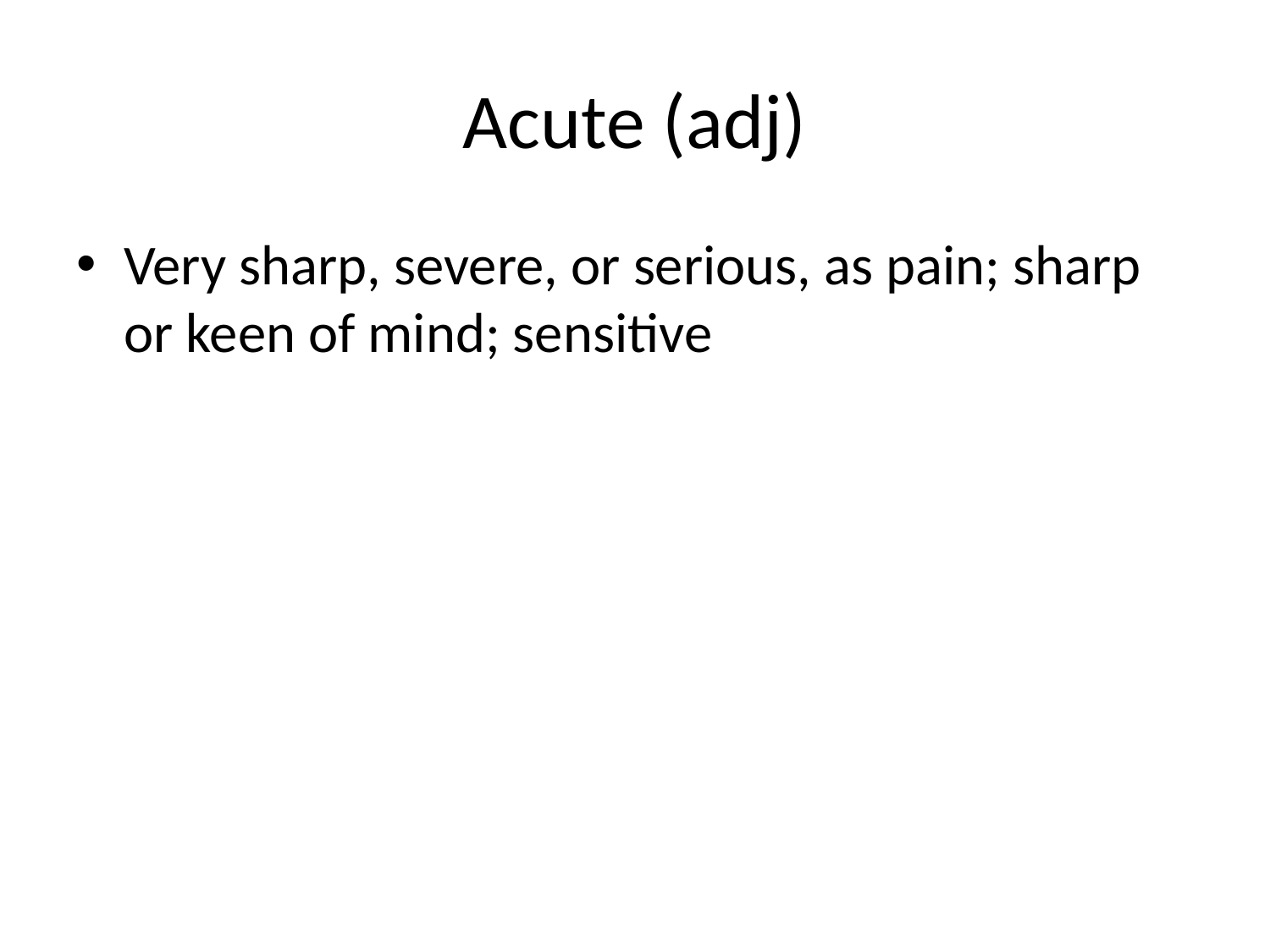

# Acute (adj)
Very sharp, severe, or serious, as pain; sharp or keen of mind; sensitive